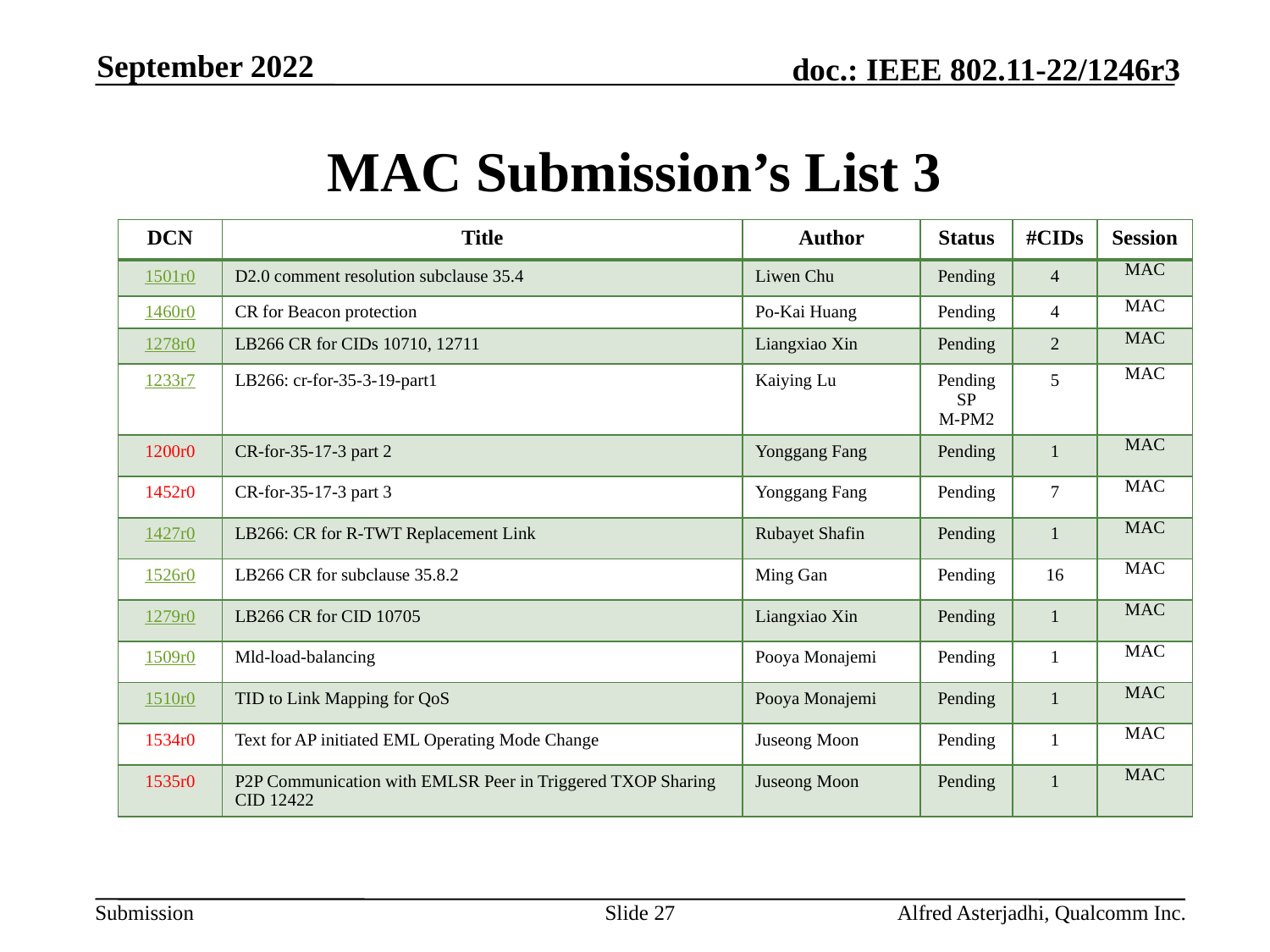

September 2022
# MAC Submission’s List 3
| DCN | Title | Author | Status | #CIDs | Session |
| --- | --- | --- | --- | --- | --- |
| 1501r0 | D2.0 comment resolution subclause 35.4 | Liwen Chu | Pending | 4 | MAC |
| 1460r0 | CR for Beacon protection | Po-Kai Huang | Pending | 4 | MAC |
| 1278r0 | LB266 CR for CIDs 10710, 12711 | Liangxiao Xin | Pending | 2 | MAC |
| 1233r7 | LB266: cr-for-35-3-19-part1 | Kaiying Lu | Pending SP M-PM2 | 5 | MAC |
| 1200r0 | CR-for-35-17-3 part 2 | Yonggang Fang | Pending | 1 | MAC |
| 1452r0 | CR-for-35-17-3 part 3 | Yonggang Fang | Pending | 7 | MAC |
| 1427r0 | LB266: CR for R-TWT Replacement Link | Rubayet Shafin | Pending | 1 | MAC |
| 1526r0 | LB266 CR for subclause 35.8.2 | Ming Gan | Pending | 16 | MAC |
| 1279r0 | LB266 CR for CID 10705 | Liangxiao Xin | Pending | 1 | MAC |
| 1509r0 | Mld-load-balancing | Pooya Monajemi | Pending | 1 | MAC |
| 1510r0 | TID to Link Mapping for QoS | Pooya Monajemi | Pending | 1 | MAC |
| 1534r0 | Text for AP initiated EML Operating Mode Change | Juseong Moon | Pending | 1 | MAC |
| 1535r0 | P2P Communication with EMLSR Peer in Triggered TXOP Sharing CID 12422 | Juseong Moon | Pending | 1 | MAC |
Slide 27
Alfred Asterjadhi, Qualcomm Inc.